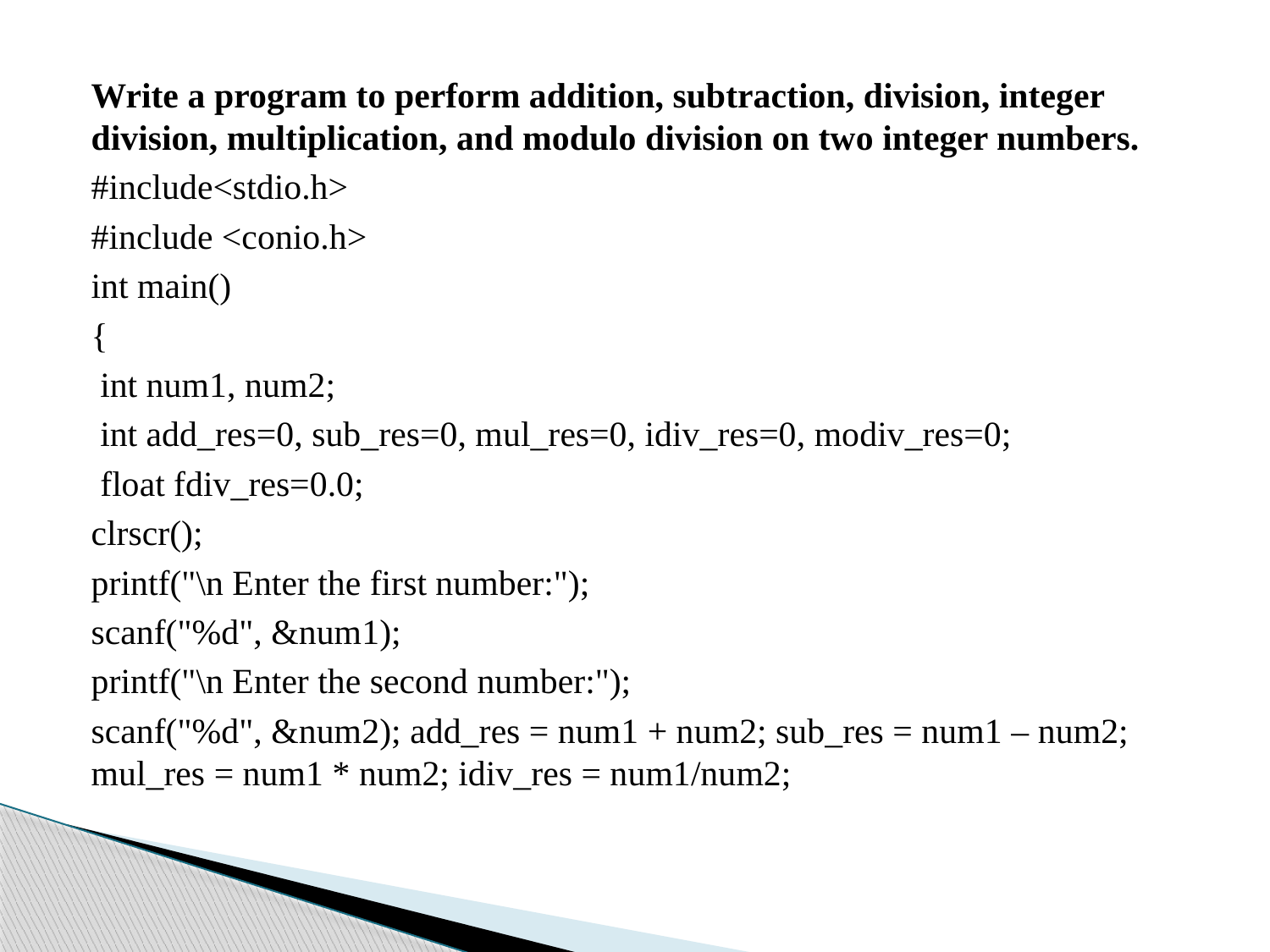

Write a program to perform addition, subtraction, division, integer division, multiplication, and modulo division on two integer numbers.
#include<stdio.h>
#include <conio.h>
int main()
{
 int num1, num2;
 int add_res=0, sub_res=0, mul_res=0, idiv_res=0, modiv_res=0;
 float fdiv_res=0.0;
clrscr();
printf("\n Enter the first number:");
scanf("%d", &num1);
printf("\n Enter the second number:");
scanf("%d", &num2); add_res = num1 + num2; sub_res = num1 – num2; mul_res = num1 * num2; idiv_res = num1/num2;